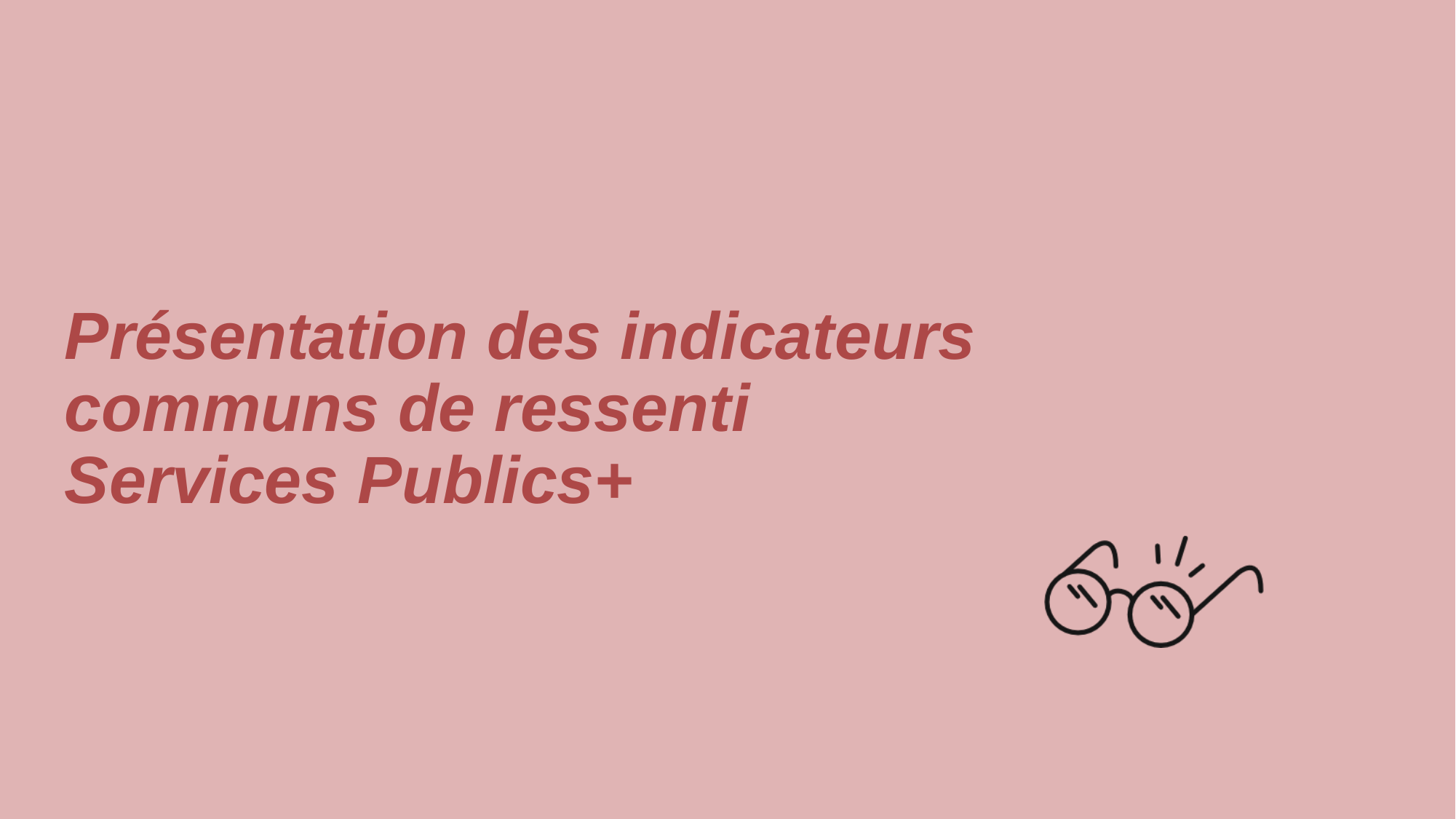

# Présentation des indicateurs communs de ressenti Services Publics+